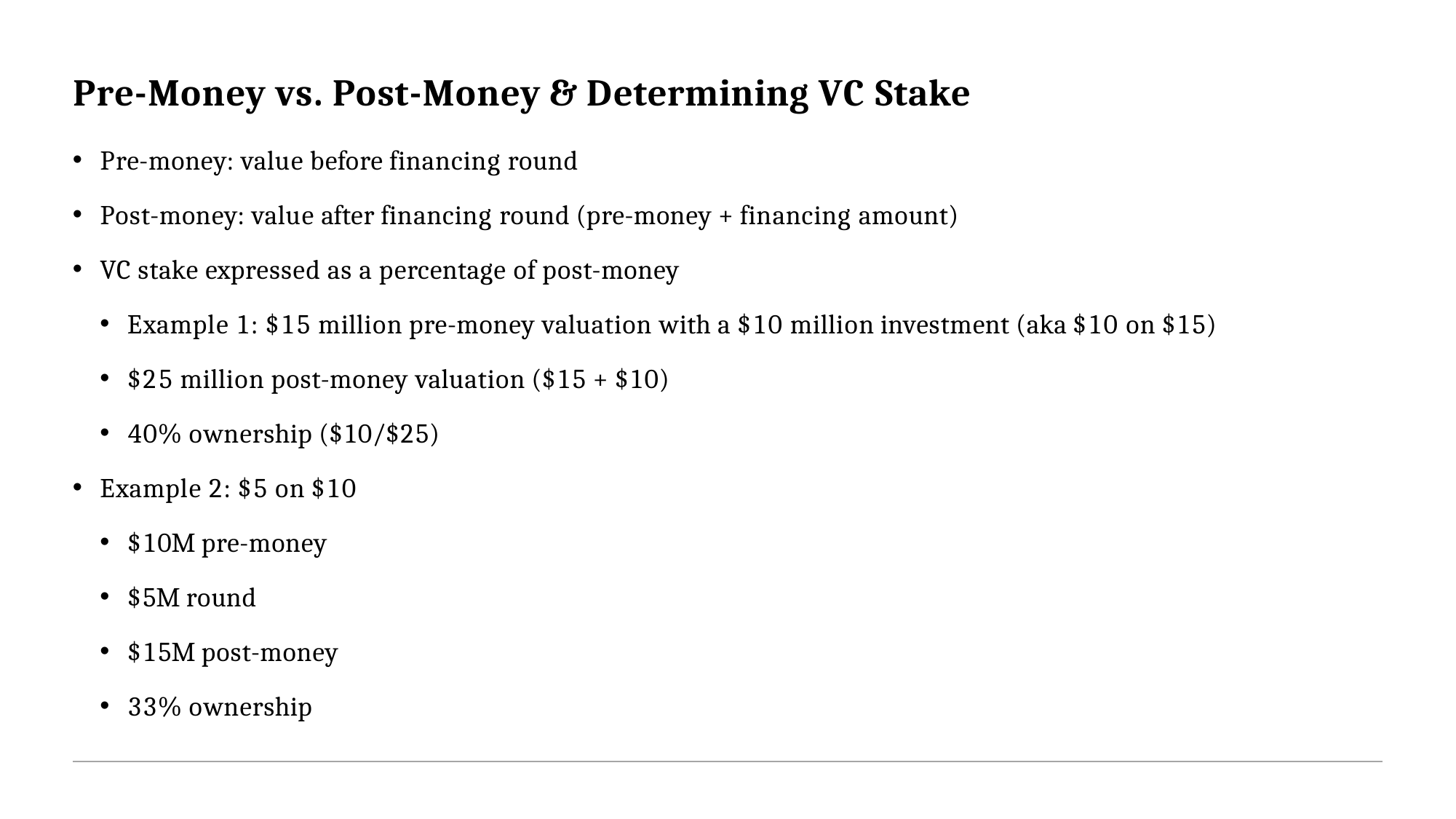

# Pre-Money vs. Post-Money & Determining VC Stake
Pre-money: value before financing round
Post-money: value after financing round (pre-money + financing amount)
VC stake expressed as a percentage of post-money
Example 1: $15 million pre-money valuation with a $10 million investment (aka $10 on $15)
$25 million post-money valuation ($15 + $10)
40% ownership ($10/$25)
Example 2: $5 on $10
$10M pre-money
$5M round
$15M post-money
33% ownership